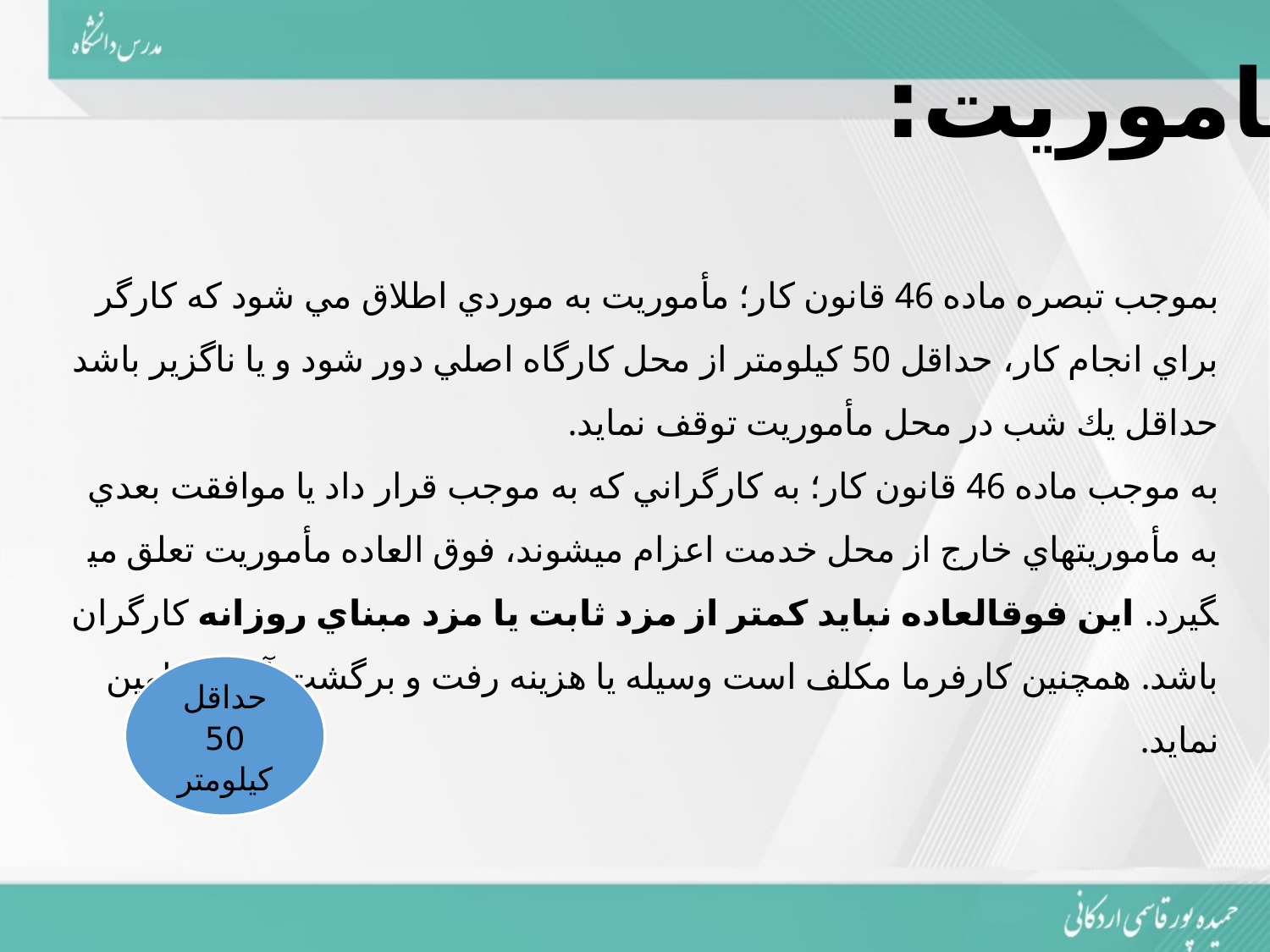

ماموريت:
بموجب تبصره ماده 46 قانون کار؛ مأموريت به موردي اطلاق مي شود كه كارگر براي انجام كار، حداقل 50 كيلومتر از محل كارگاه اصلي دور شود و يا ناگزير باشد حداقل يك شب در محل مأموريت توقف نمايد.
به موجب ماده 46 قانون کار؛ به كارگراني كه به موجب قرار داد يا موافقت بعدي به مأموريت­هاي خارج از محل خدمت اعزام مي­شوند، فوق العاده مأموريت تعلق مي­گيرد. اين فوق­العاده نبايد كمتر از مزد ثابت يا مزد مبناي روزانه كارگران باشد. همچنين كارفرما مكلف است وسيله يا هزينه رفت و برگشت آنها را تامين نمايد.

حداقل 50 کيلومتر